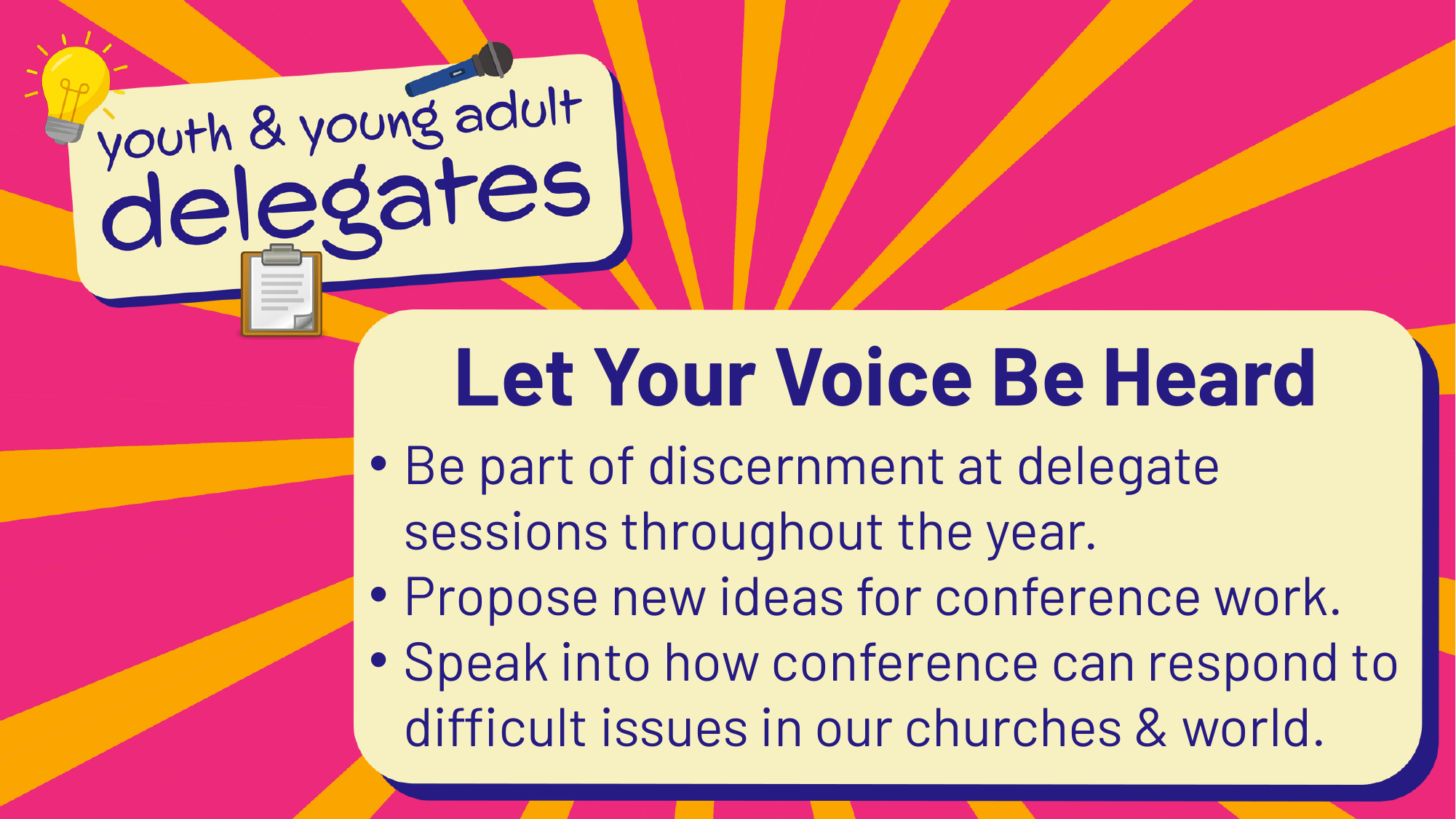

Let Your Voice Be Heard
Be part of discernment at delegate sessions throughout the year.
Propose new ideas for conference work.
Speak into how conference can respond to difficult issues in our churches & world.